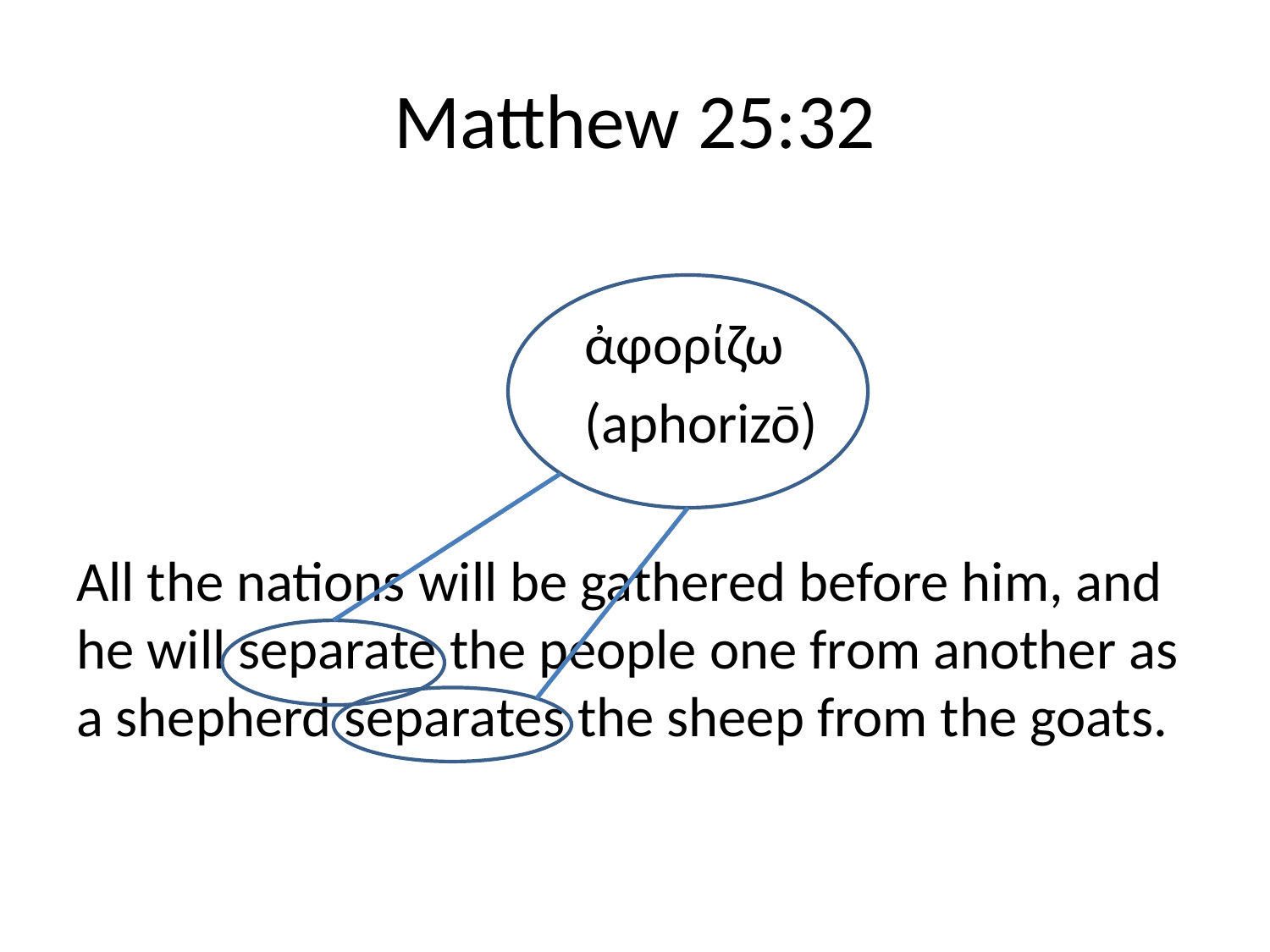

# Matthew 25:32

				ἀφορίζω
				(aphorizō)

All the nations will be gathered before him, and he will separate the people one from another as a shepherd separates the sheep from the goats.